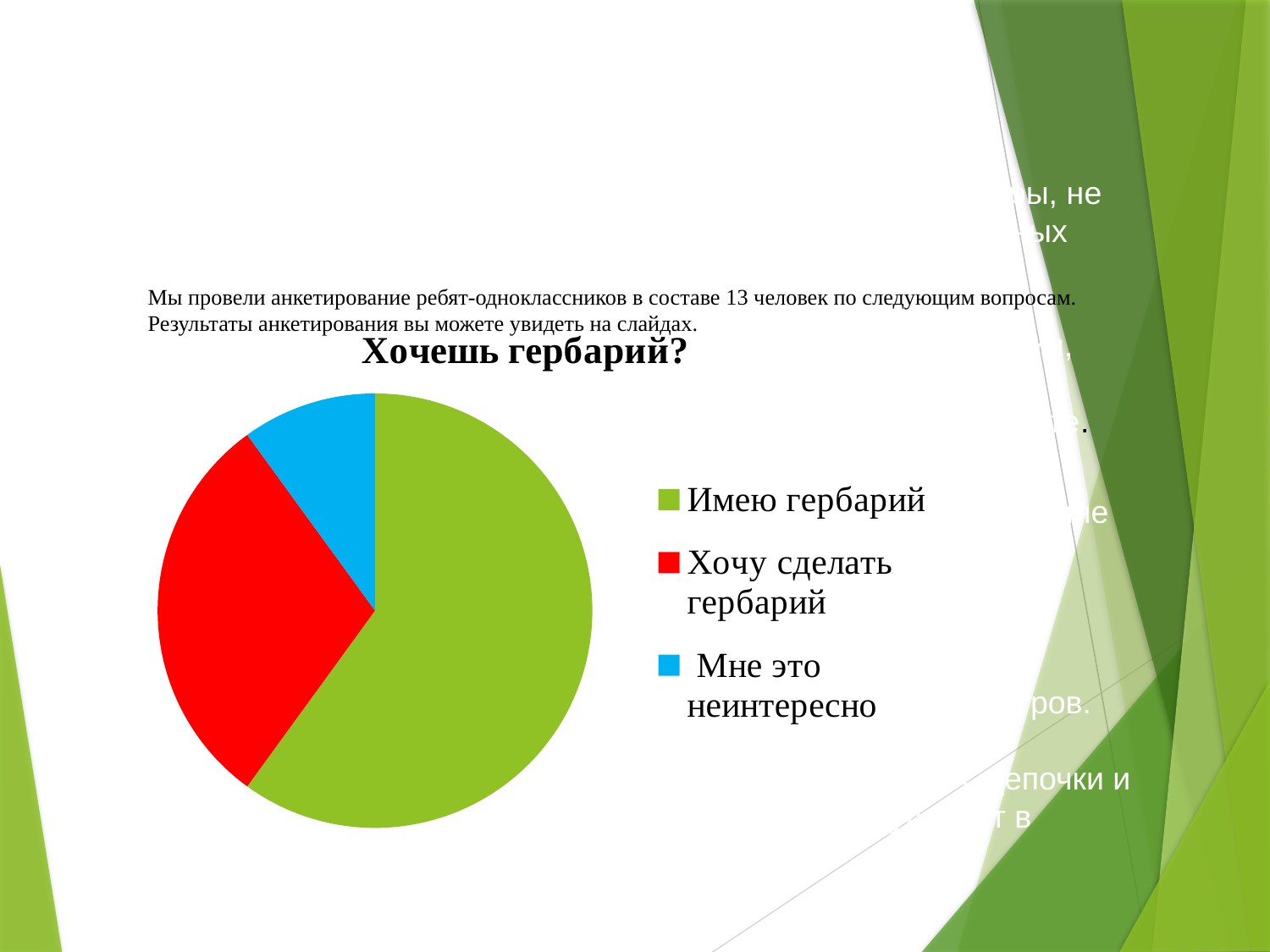

Закройте все окна и двери, отключите от сети электроприборы, не прикасайтесь к проводным телефонам, кабелям телевизионных антенн. Желательно не подходить к ваннам и раковинам, поскольку металлические трубы также могут проводить электричество. Если вдруг в комнату залетела шаровая молния, постарайтесь быстро покинуть помещение и закрыть дверь с другой стороны. Если выйти не удалось, хотя бы просто замрите.
# Мы провели анкетирование ребят-одноклассников в составе 13 человек по следующим вопросам. Результаты анкетирования вы можете увидеть на слайдах.

### Chart: Хочешь гербарий?

| Category | Продажи |
|---|---|
| Имею гербарий | 60.0 |
| Хочу сделать гербарий | 30.0 |
|  Мне это неинтересно | 10.0 |
                                      На улице
Оказавшись на улице, лучше всего спрятаться в доме или машине (только предварительно опустите радиоантенну у авто). Если поблизости укрытия нет, выйдите на открытую местность и согнувшись, прижмитесь к земле. Просто ложиться на землю нельзя!
Не стойте в толпе. Соблюдайте дистанцию не меньше 10 метров. Иначе если ударит молния – полягут все.
Избавьтесь от металлических предметов. Бляхи, сережки, цепочки и т.п. вещи лучше снять. Замечено, что молния часто ударяет в металлические предметы.